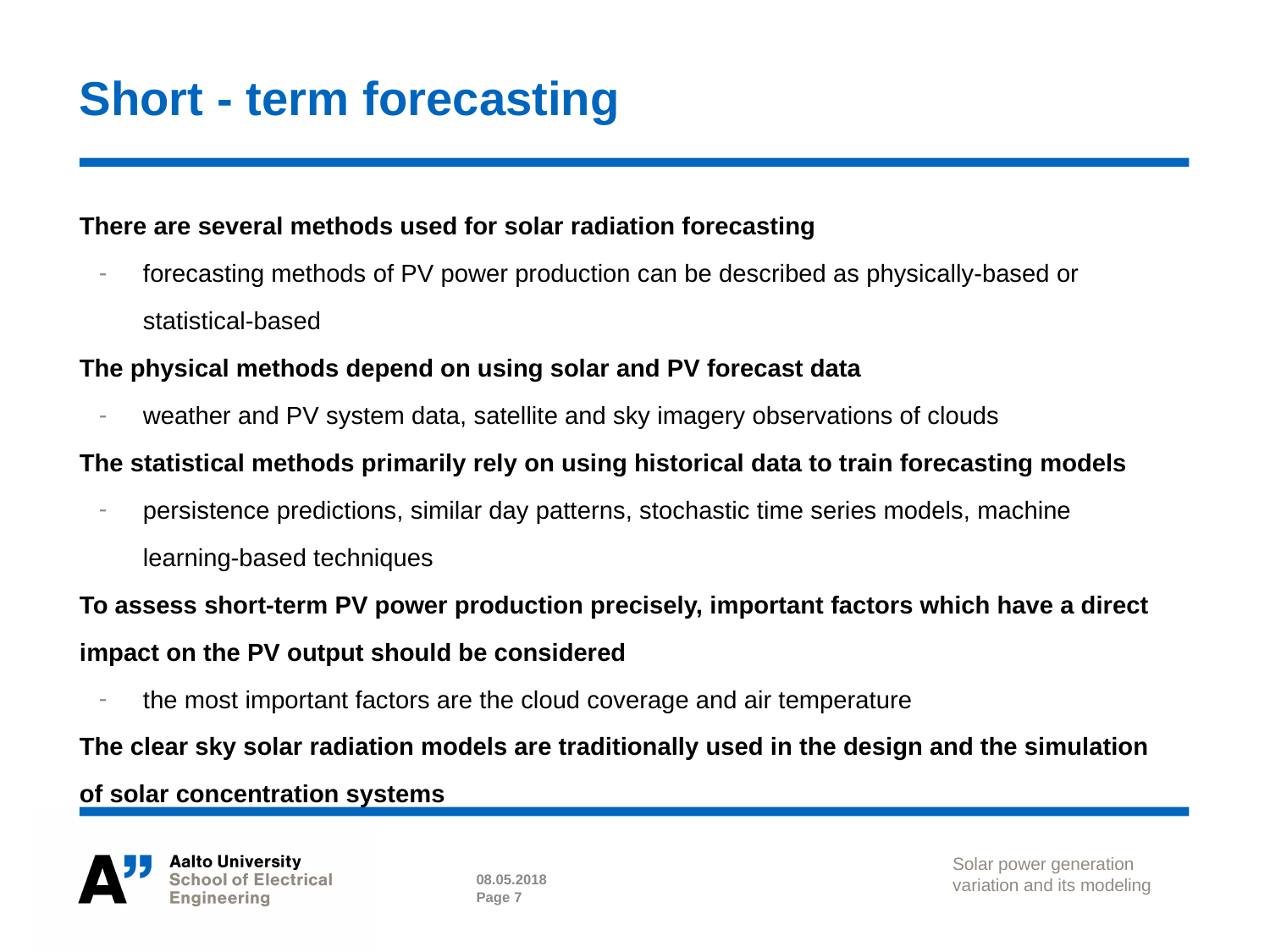

# Short - term forecasting
There are several methods used for solar radiation forecasting
forecasting methods of PV power production can be described as physically-based or statistical-based
The physical methods depend on using solar and PV forecast data
weather and PV system data, satellite and sky imagery observations of clouds
The statistical methods primarily rely on using historical data to train forecasting models
persistence predictions, similar day patterns, stochastic time series models, machine learning-based techniques
To assess short-term PV power production precisely, important factors which have a direct impact on the PV output should be considered
the most important factors are the cloud coverage and air temperature
The clear sky solar radiation models are traditionally used in the design and the simulation of solar concentration systems
Solar power generation variation and its modeling
08.05.2018
Page 7